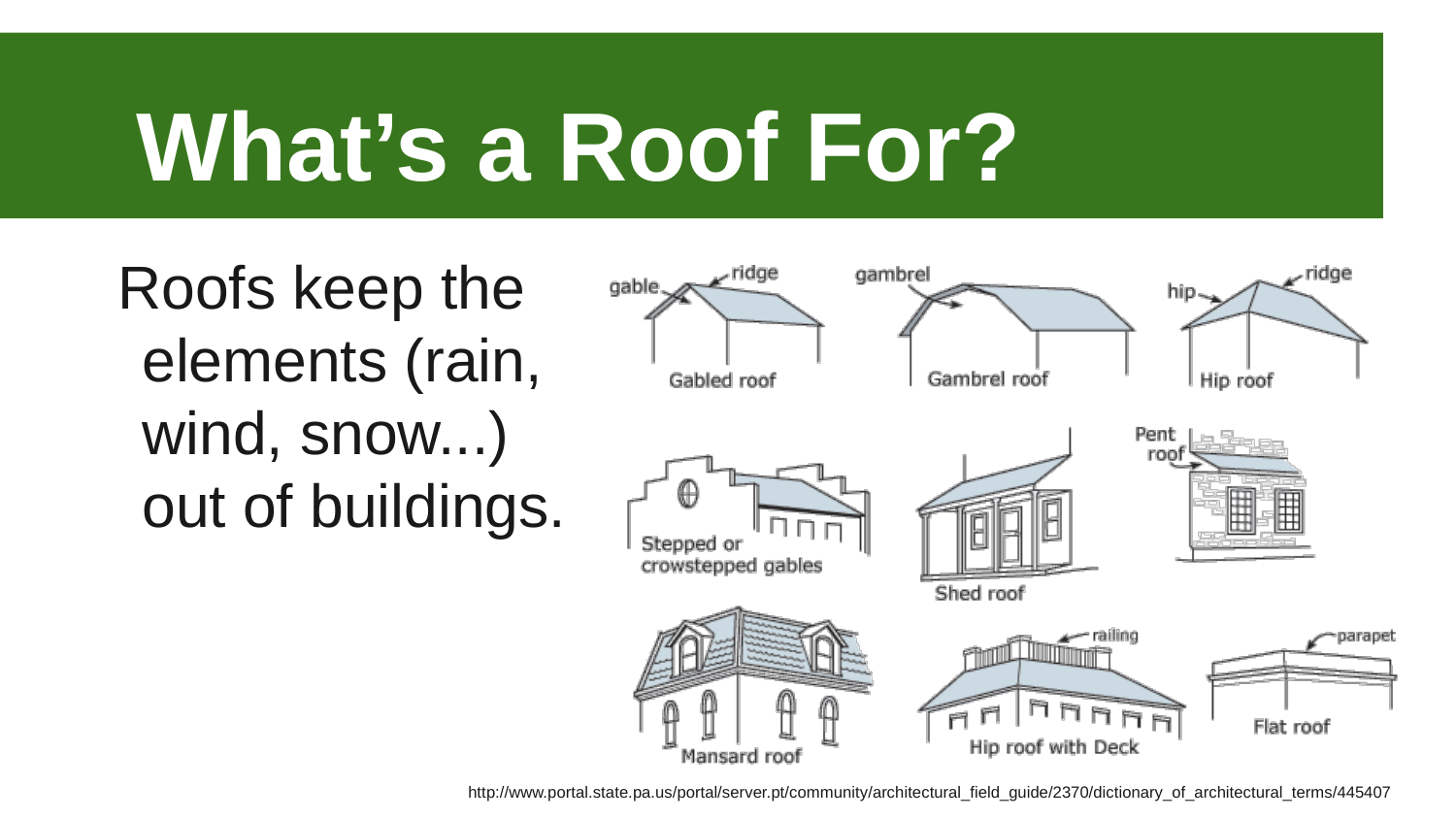

# What’s a Roof For?
Roofs keep the elements (rain, wind, snow...) out of buildings.

http://www.portal.state.pa.us/portal/server.pt/community/architectural_field_guide/2370/dictionary_of_architectural_terms/445407